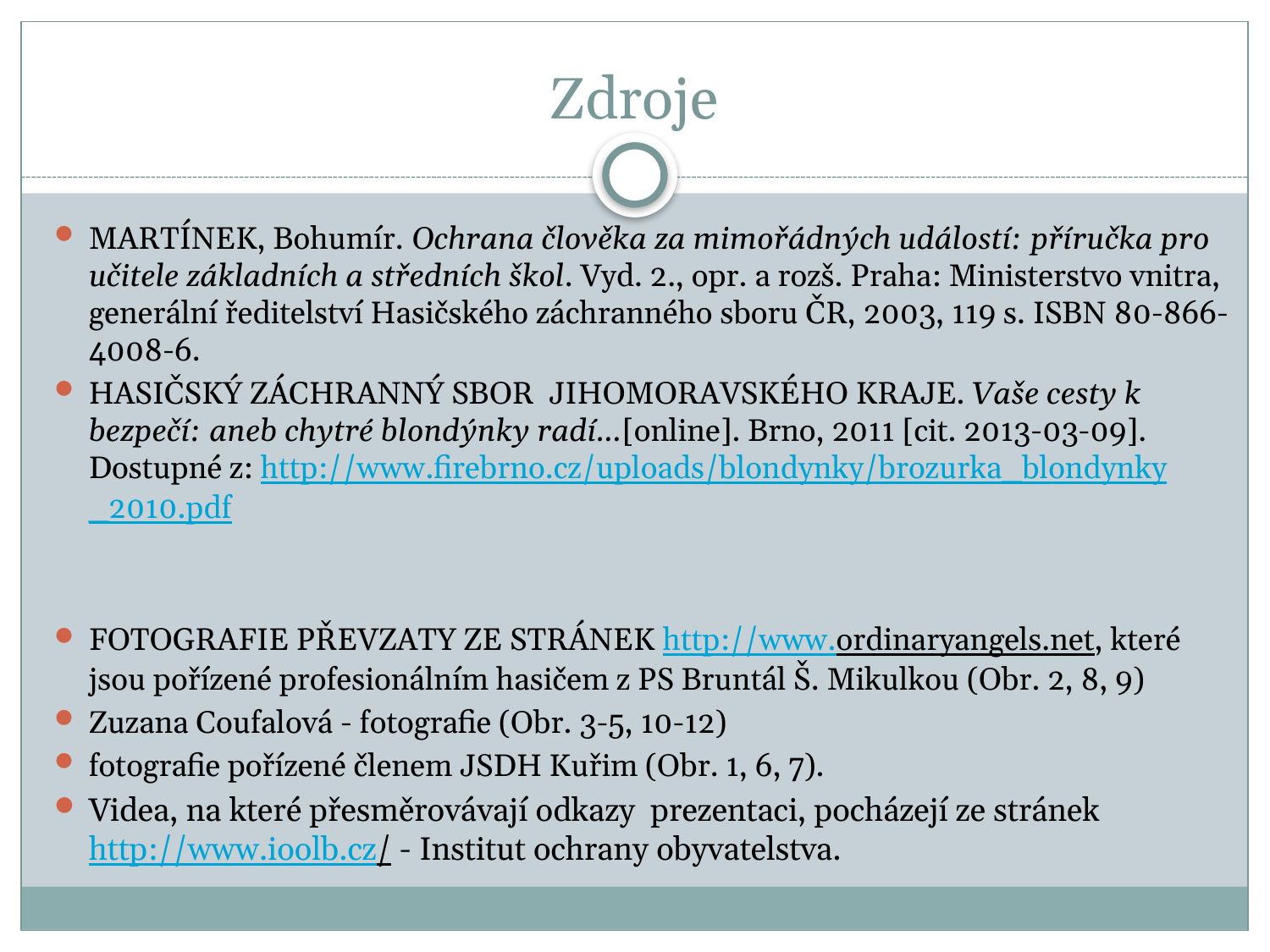

# Zdroje
MARTÍNEK, Bohumír. Ochrana člověka za mimořádných událostí: příručka pro učitele základních a středních škol. Vyd. 2., opr. a rozš. Praha: Ministerstvo vnitra, generální ředitelství Hasičského záchranného sboru ČR, 2003, 119 s. ISBN 80-866-4008-6.
HASIČSKÝ ZÁCHRANNÝ SBOR  JIHOMORAVSKÉHO KRAJE. Vaše cesty k bezpečí: aneb chytré blondýnky radí...[online]. Brno, 2011 [cit. 2013-03-09]. Dostupné z: http://www.firebrno.cz/uploads/blondynky/brozurka_blondynky_2010.pdf

FOTOGRAFIE PŘEVZATY ZE STRÁNEK http://www.ordinaryangels.net, které jsou pořízené profesionálním hasičem z PS Bruntál Š. Mikulkou (Obr. 2, 8, 9)
Zuzana Coufalová - fotografie (Obr. 3-5, 10-12)
fotografie pořízené členem JSDH Kuřim (Obr. 1, 6, 7).
Videa, na které přesměrovávají odkazy  prezentaci, pocházejí ze stránek http://www.ioolb.cz/ - Institut ochrany obyvatelstva.